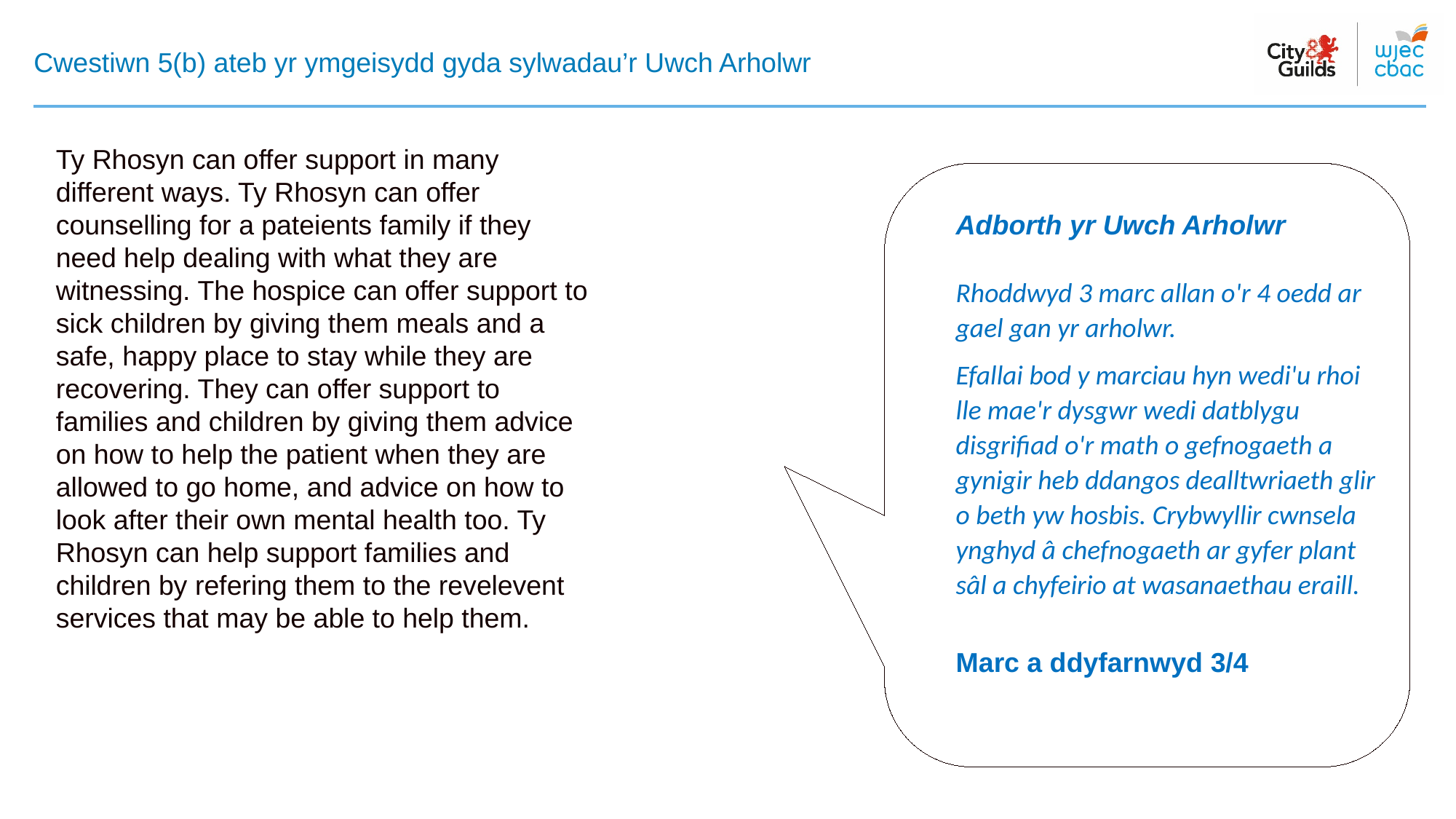

# Cwestiwn 5(b) ateb yr ymgeisydd gyda sylwadau’r Uwch Arholwr
Ty Rhosyn can offer support in many different ways. Ty Rhosyn can offer counselling for a pateients family if they need help dealing with what they are witnessing. The hospice can offer support to sick children by giving them meals and a safe, happy place to stay while they are recovering. They can offer support to families and children by giving them advice on how to help the patient when they are allowed to go home, and advice on how to look after their own mental health too. Ty Rhosyn can help support families and children by refering them to the revelevent services that may be able to help them.

Adborth yr Uwch Arholwr

Rhoddwyd 3 marc allan o'r 4 oedd ar gael gan yr arholwr.
Efallai bod y marciau hyn wedi'u rhoi lle mae'r dysgwr wedi datblygu disgrifiad o'r math o gefnogaeth a gynigir heb ddangos dealltwriaeth glir o beth yw hosbis. Crybwyllir cwnsela ynghyd â chefnogaeth ar gyfer plant sâl a chyfeirio at wasanaethau eraill.

Marc a ddyfarnwyd 3/4